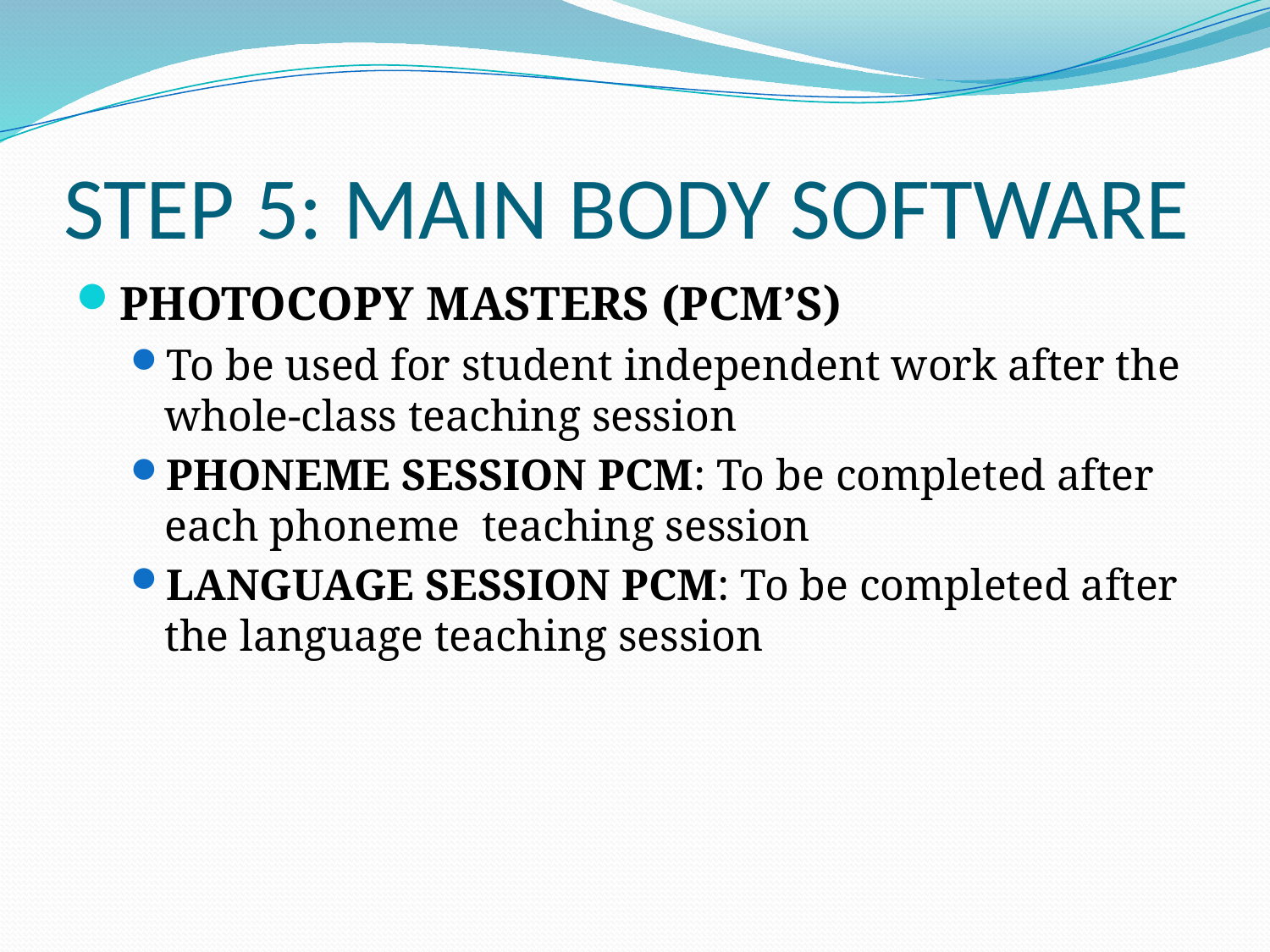

# STEP 5: MAIN BODY SOFTWARE
PHOTOCOPY MASTERS (PCM’S)
To be used for student independent work after the whole-class teaching session
PHONEME SESSION PCM: To be completed after each phoneme  teaching session
LANGUAGE SESSION PCM: To be completed after the language teaching session